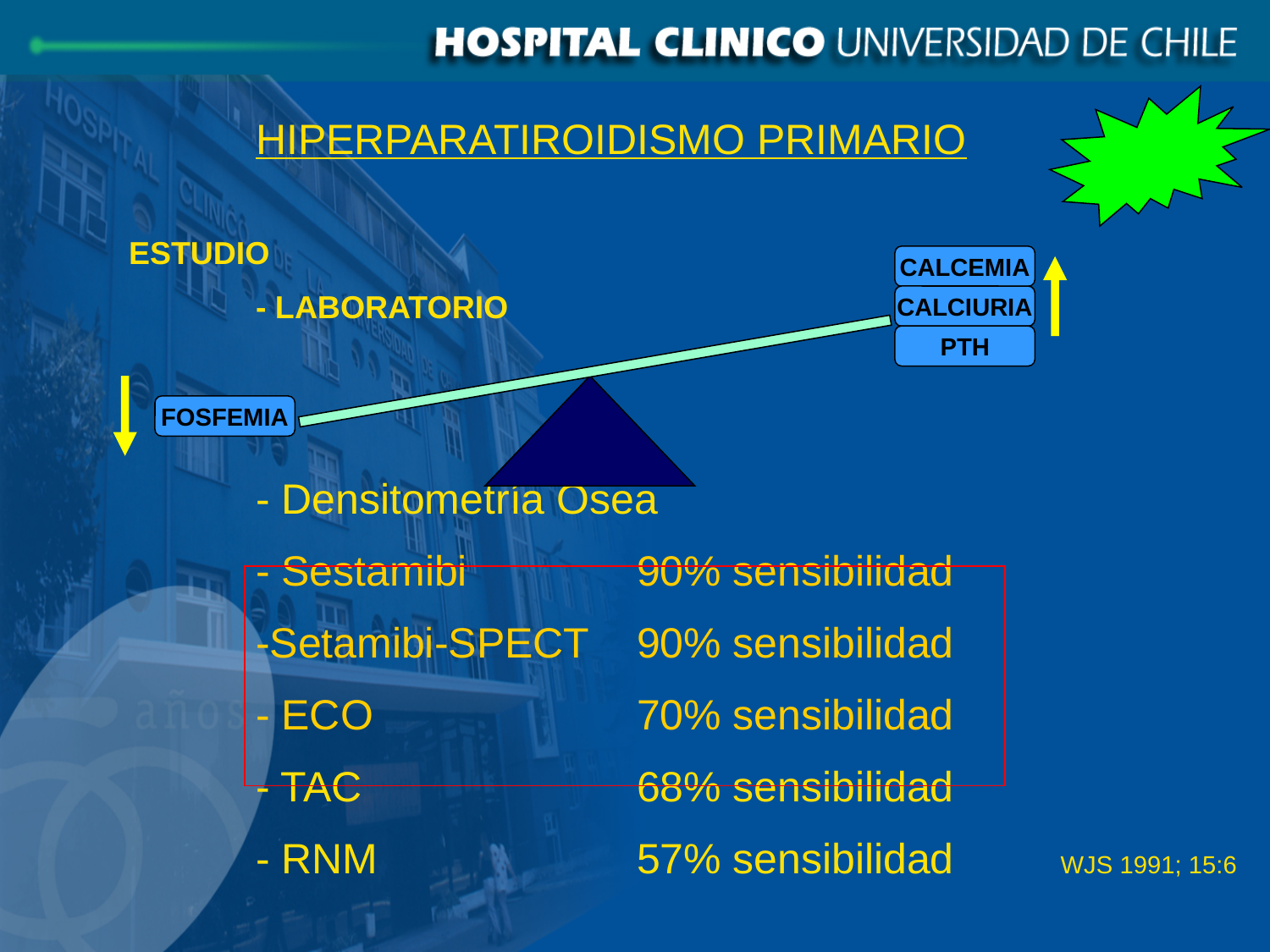

HIPERPARATIROIDISMO PRIMARIO

ESTUDIO
	- LABORATORIO

	- Densitometría Osea
	- Sestamibi 		90% sensibilidad
	-Setamibi-SPECT	90% sensibilidad
	- ECO			70% sensibilidad
	- TAC			68% sensibilidad
	- RNM			57% sensibilidad         WJS 1991; 15:6
CALCEMIA

CALCIURIA
PTH

FOSFEMIA